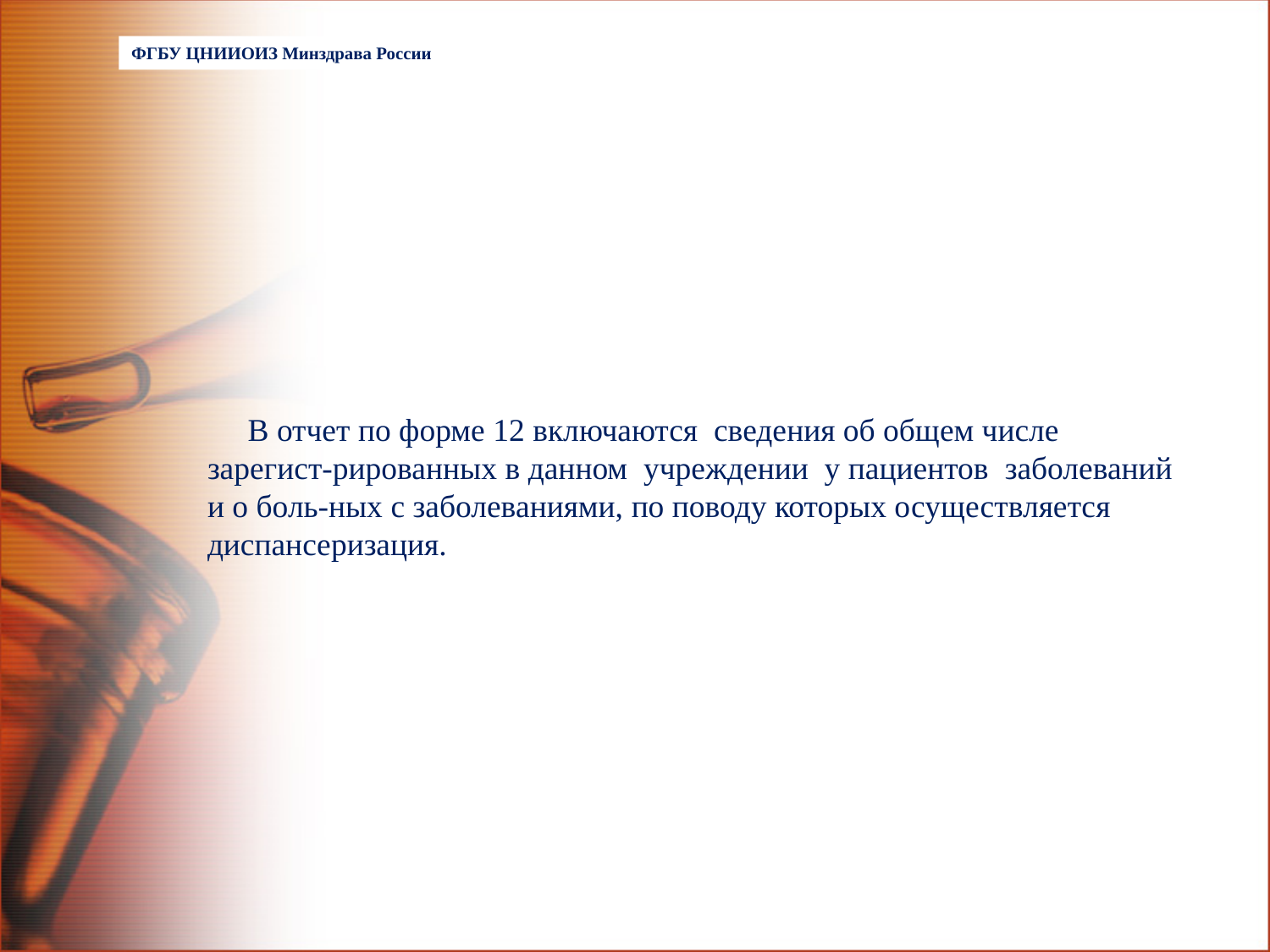

ФГБУ ЦНИИОИЗ Минздрава России

     В отчет по форме 12 включаются  сведения об общем числе зарегист-рированных в данном  учреждении  у пациентов  заболеваний и о боль-ных с заболеваниями, по поводу которых осуществляется диспансеризация.